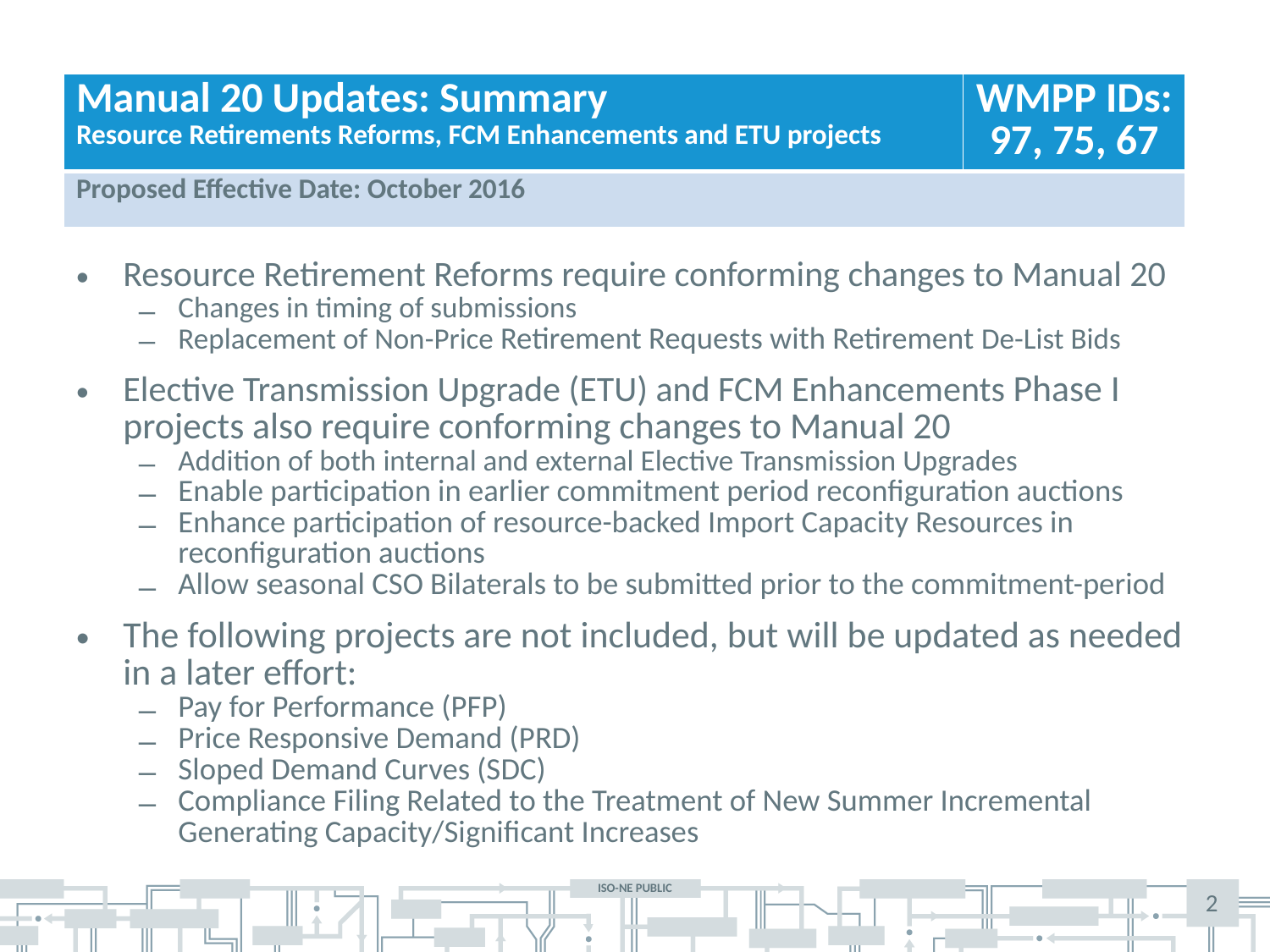

| Manual 20 Updates: Summary Resource Retirements Reforms, FCM Enhancements and ETU projects | WMPP IDs: 97, 75, 67 |
| --- | --- |
| Proposed Effective Date: October 2016 |  |

Resource Retirement Reforms require conforming changes to Manual 20
Changes in timing of submissions
Replacement of Non-Price Retirement Requests with Retirement De-List Bids
Elective Transmission Upgrade (ETU) and FCM Enhancements Phase I projects also require conforming changes to Manual 20
Addition of both internal and external Elective Transmission Upgrades
Enable participation in earlier commitment period reconfiguration auctions
Enhance participation of resource-backed Import Capacity Resources in reconfiguration auctions
Allow seasonal CSO Bilaterals to be submitted prior to the commitment-period
The following projects are not included, but will be updated as needed in a later effort:
Pay for Performance (PFP)
Price Responsive Demand (PRD)
Sloped Demand Curves (SDC)
Compliance Filing Related to the Treatment of New Summer Incremental Generating Capacity/Significant Increases

2